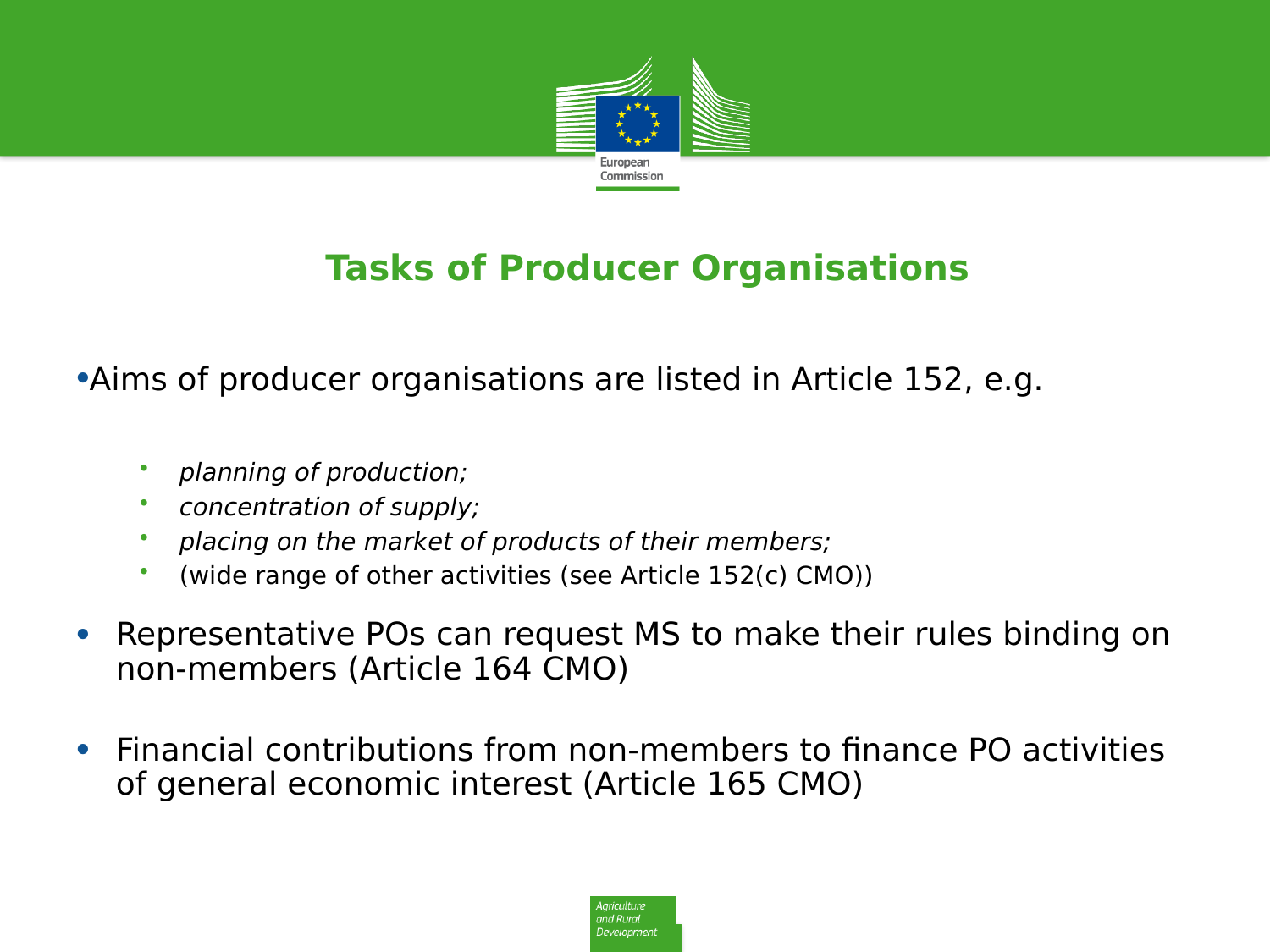

# Tasks of Producer Organisations

Aims of producer organisations are listed in Article 152, e.g.

planning of production;
concentration of supply;
placing on the market of products of their members;
(wide range of other activities (see Article 152(c) CMO))

Representative POs can request MS to make their rules binding on non-members (Article 164 CMO)

Financial contributions from non-members to finance PO activities of general economic interest (Article 165 CMO)